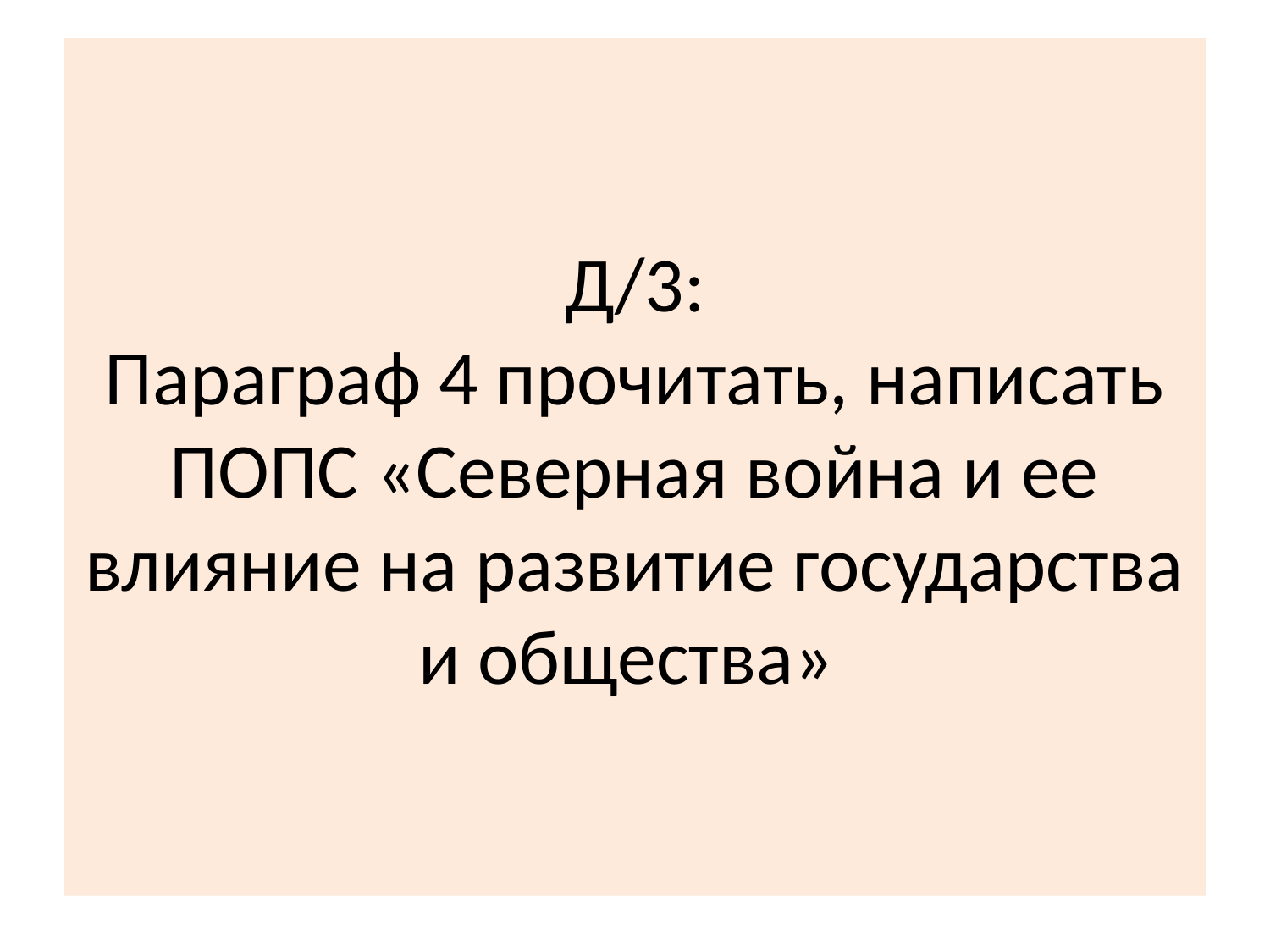

# Д/3: Параграф 4 прочитать, написать ПОПС «Северная война и ее влияние на развитие государства и общества»